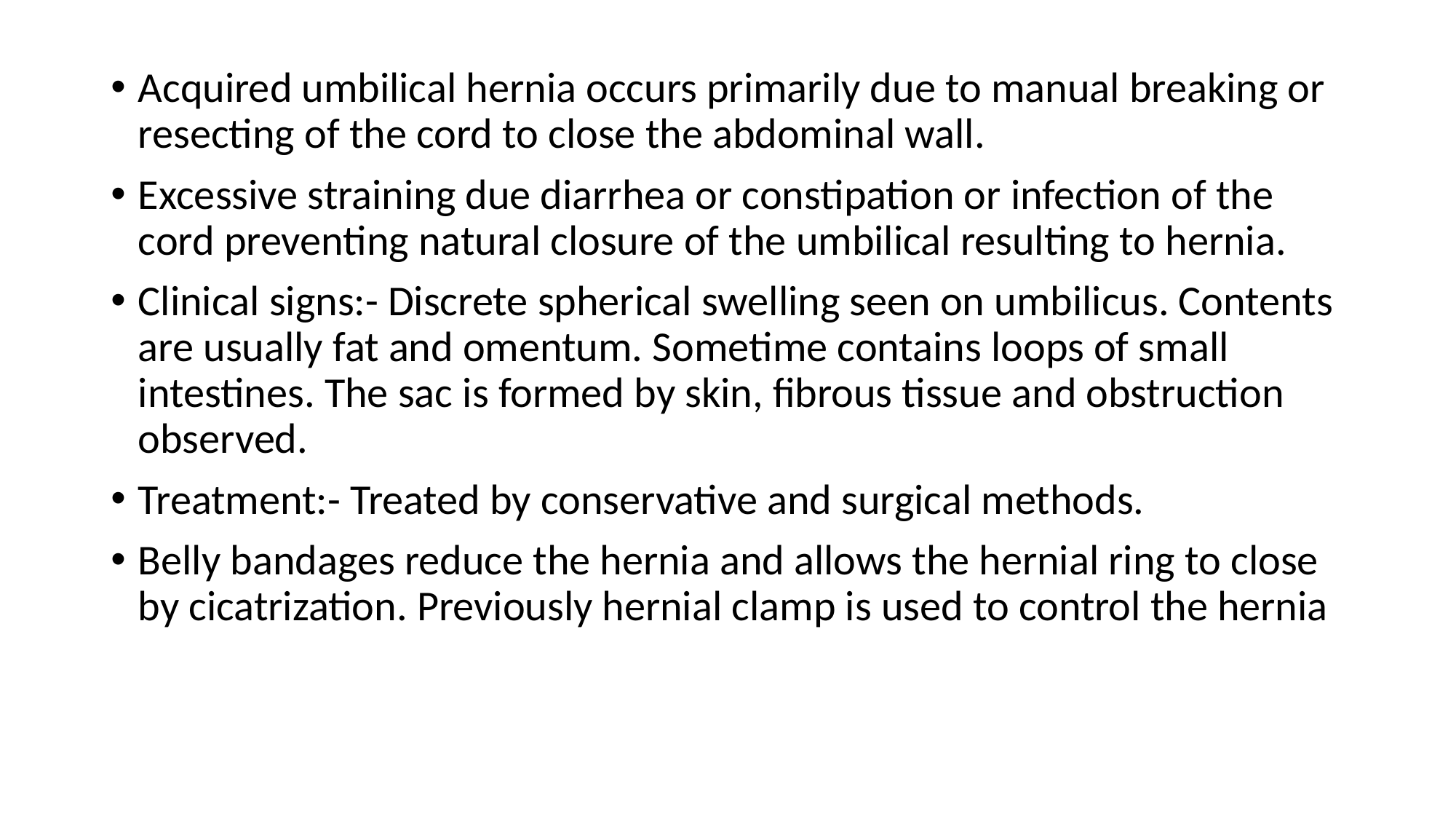

Acquired umbilical hernia occurs primarily due to manual breaking or resecting of the cord to close the abdominal wall.
Excessive straining due diarrhea or constipation or infection of the cord preventing natural closure of the umbilical resulting to hernia.
Clinical signs:- Discrete spherical swelling seen on umbilicus. Contents are usually fat and omentum. Sometime contains loops of small intestines. The sac is formed by skin, fibrous tissue and obstruction observed.
Treatment:- Treated by conservative and surgical methods.
Belly bandages reduce the hernia and allows the hernial ring to close by cicatrization. Previously hernial clamp is used to control the hernia